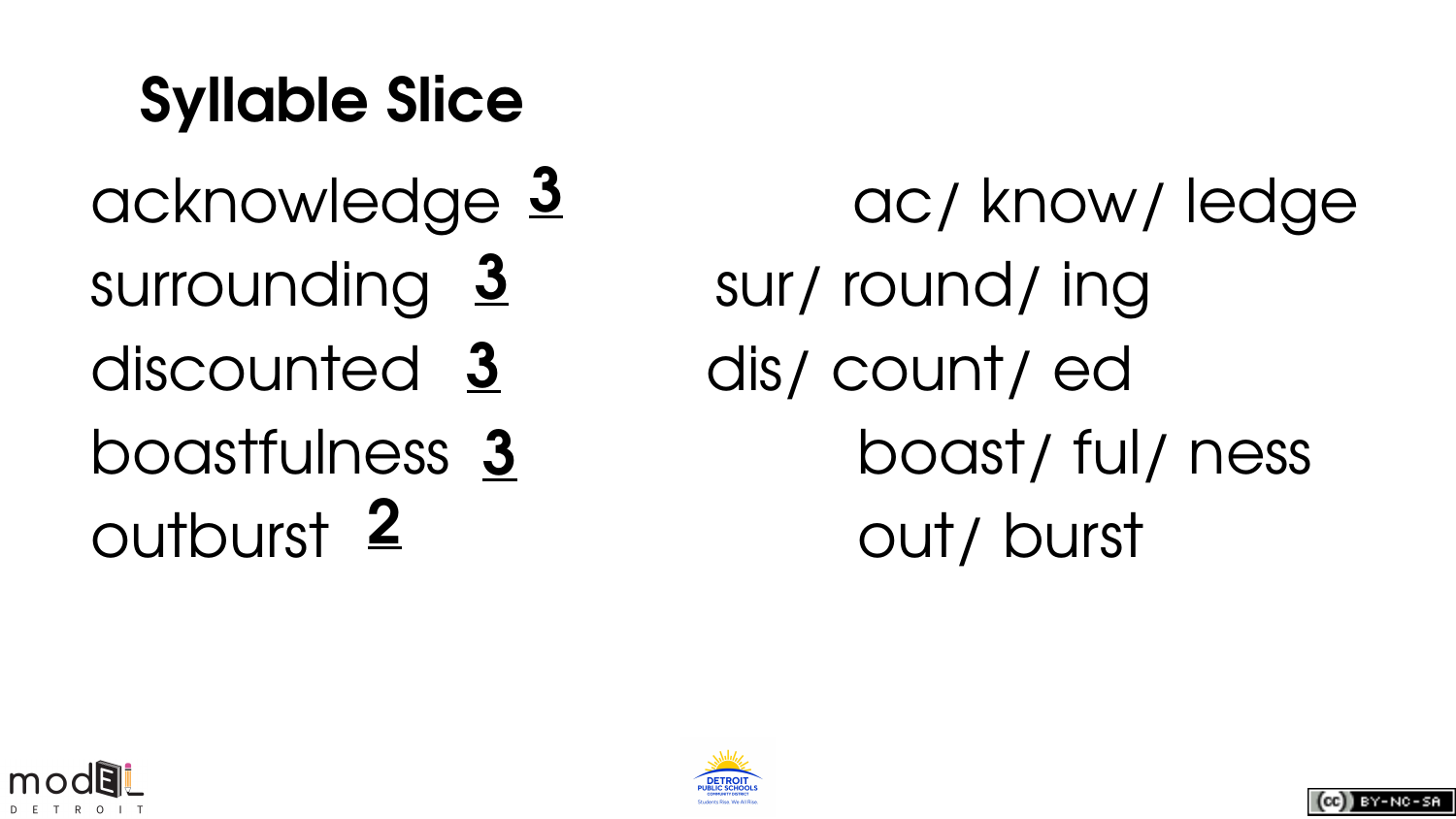

Syllable Slice
acknowledge    		  ac/ know/ ledge
surrounding                 sur/ round/ ing
discounted                 dis/ count/ ed
boastfulness	 	           boast/ ful/ ness
outburst 			           out/ burst

3

3
3
3
2